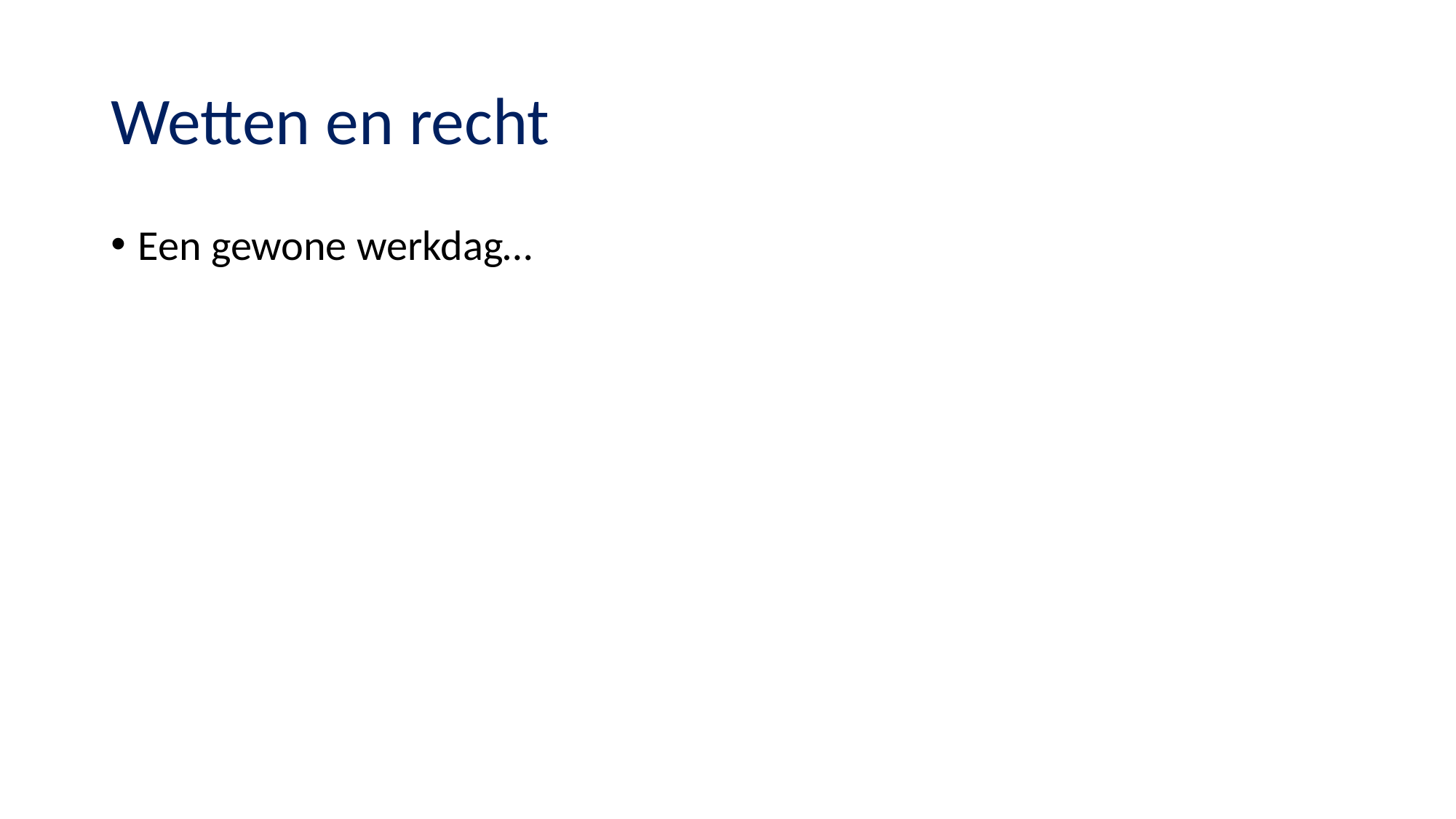

# Wetten en recht
Een gewone werkdag…